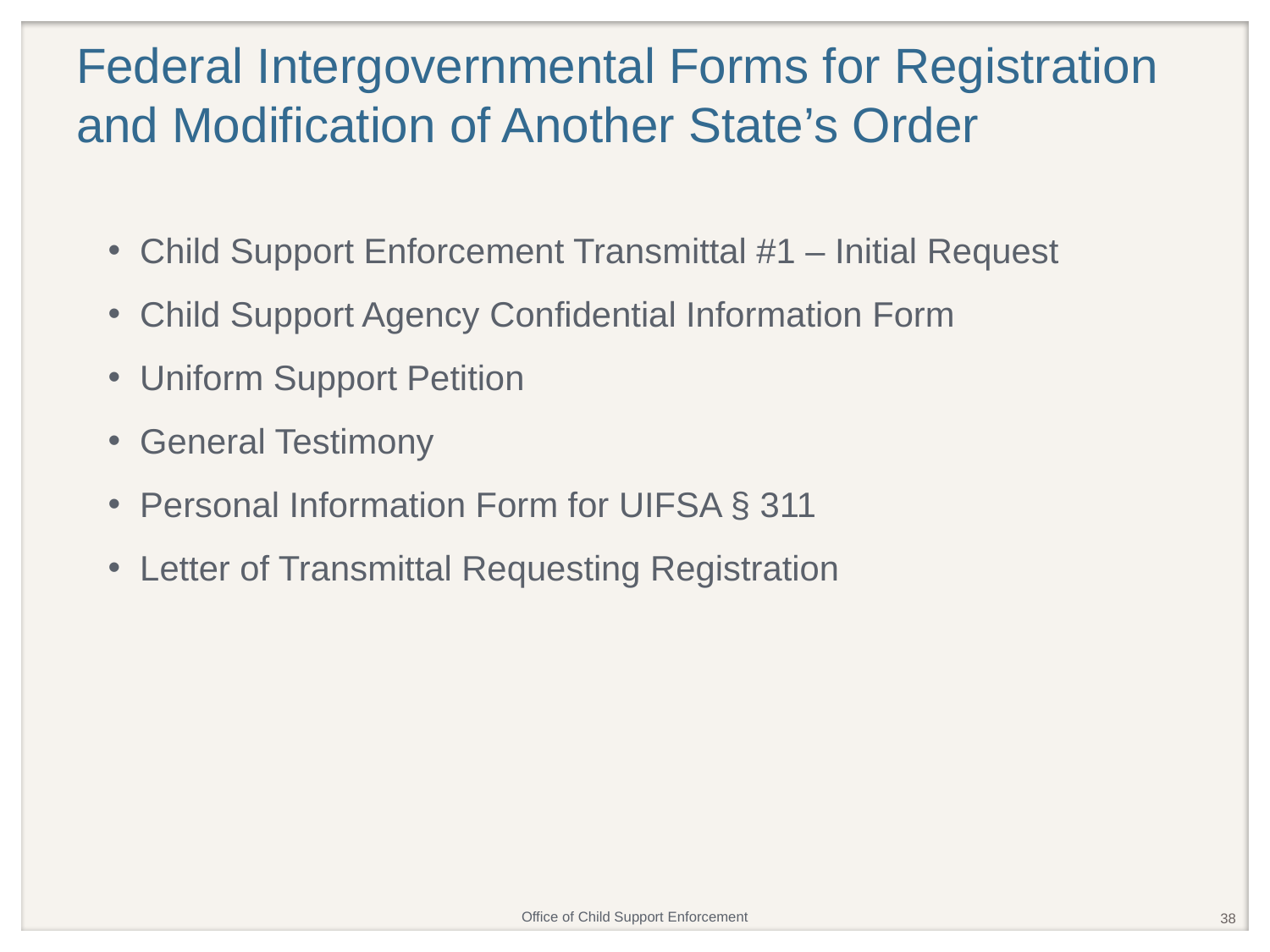

# Federal Intergovernmental Forms for Registration and Modification of Another State’s Order
Child Support Enforcement Transmittal #1 – Initial Request
Child Support Agency Confidential Information Form
Uniform Support Petition
General Testimony
Personal Information Form for UIFSA § 311
Letter of Transmittal Requesting Registration
38